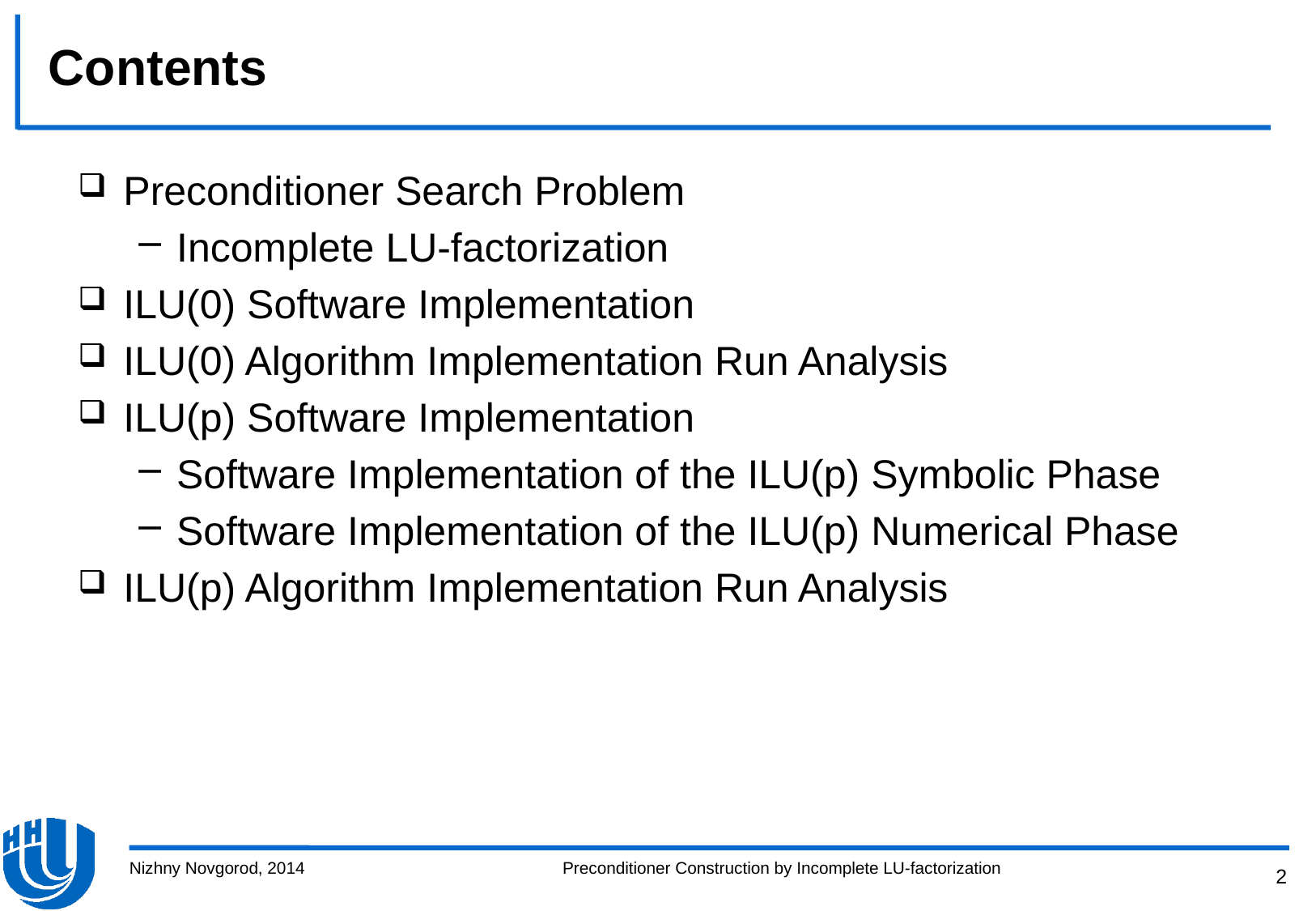

# Contents
Preconditioner Search Problem
Incomplete LU-factorization
ILU(0) Software Implementation
ILU(0) Algorithm Implementation Run Analysis
ILU(p) Software Implementation
Software Implementation of the ILU(p) Symbolic Phase
Software Implementation of the ILU(p) Numerical Phase
ILU(p) Algorithm Implementation Run Analysis

Nizhny Novgorod, 2014
Preconditioner Construction by Incomplete LU-factorization